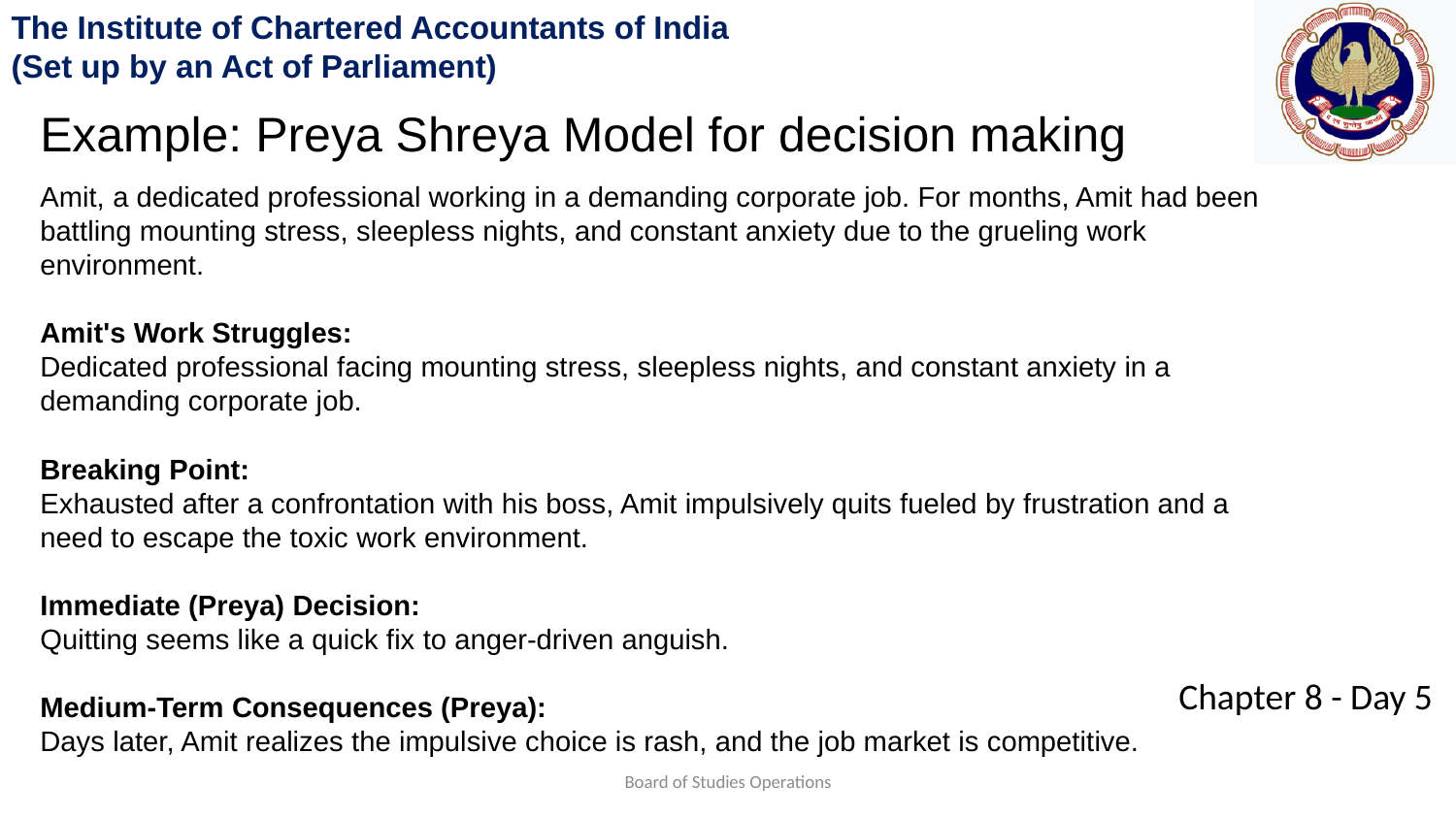

Example: Preya Shreya Model for decision making
Amit, a dedicated professional working in a demanding corporate job. For months, Amit had been battling mounting stress, sleepless nights, and constant anxiety due to the grueling work environment.

Amit's Work Struggles:
Dedicated professional facing mounting stress, sleepless nights, and constant anxiety in a demanding corporate job.

Breaking Point:
Exhausted after a confrontation with his boss, Amit impulsively quits fueled by frustration and a need to escape the toxic work environment.

Immediate (Preya) Decision:
Quitting seems like a quick fix to anger-driven anguish.

Medium-Term Consequences (Preya):
Days later, Amit realizes the impulsive choice is rash, and the job market is competitive.

Board of Studies Operations